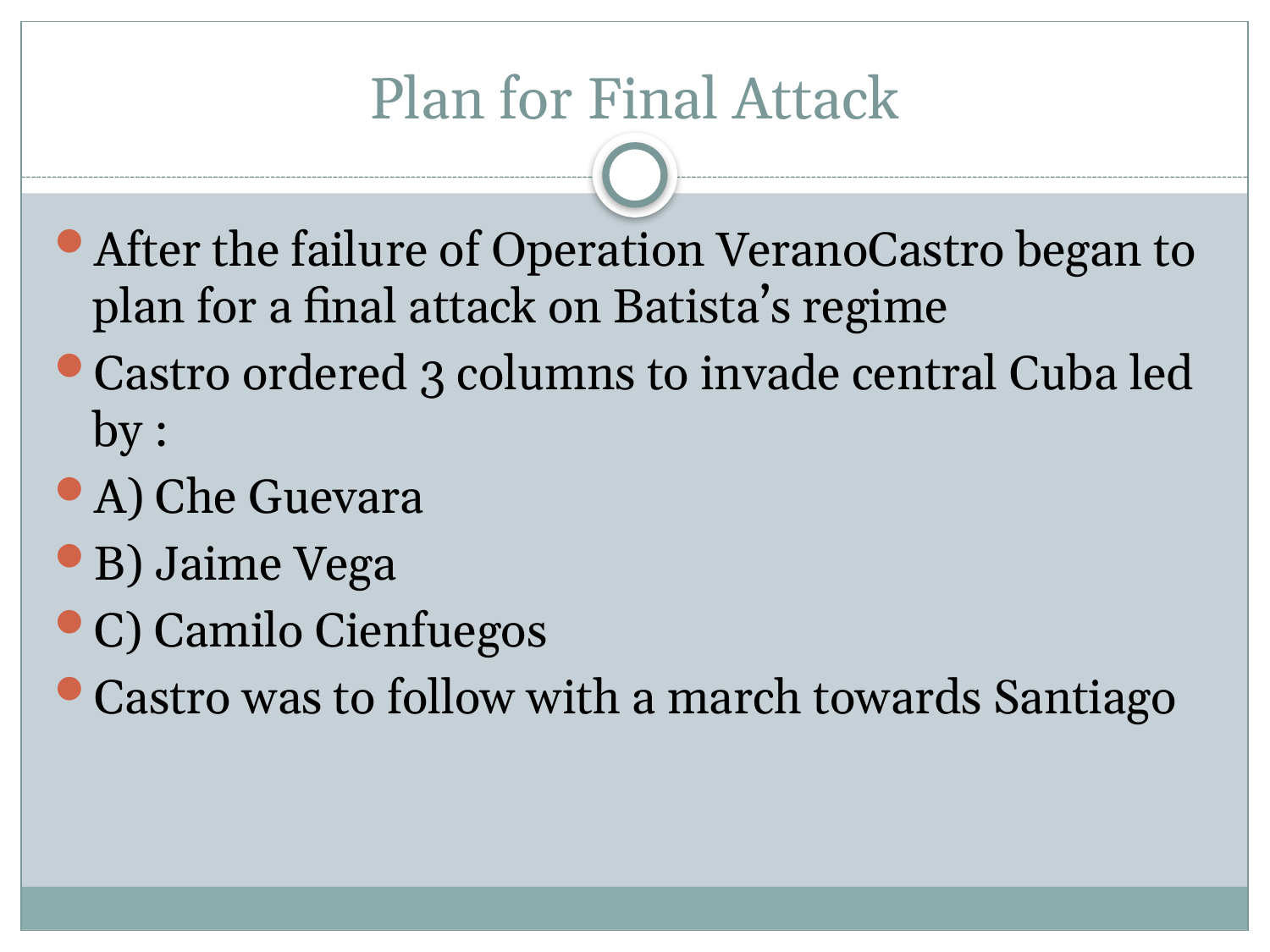

# Plan for Final Attack
After the failure of Operation VeranoCastro began to plan for a final attack on Batista’s regime
Castro ordered 3 columns to invade central Cuba led by :
A) Che Guevara
B) Jaime Vega
C) Camilo Cienfuegos
Castro was to follow with a march towards Santiago